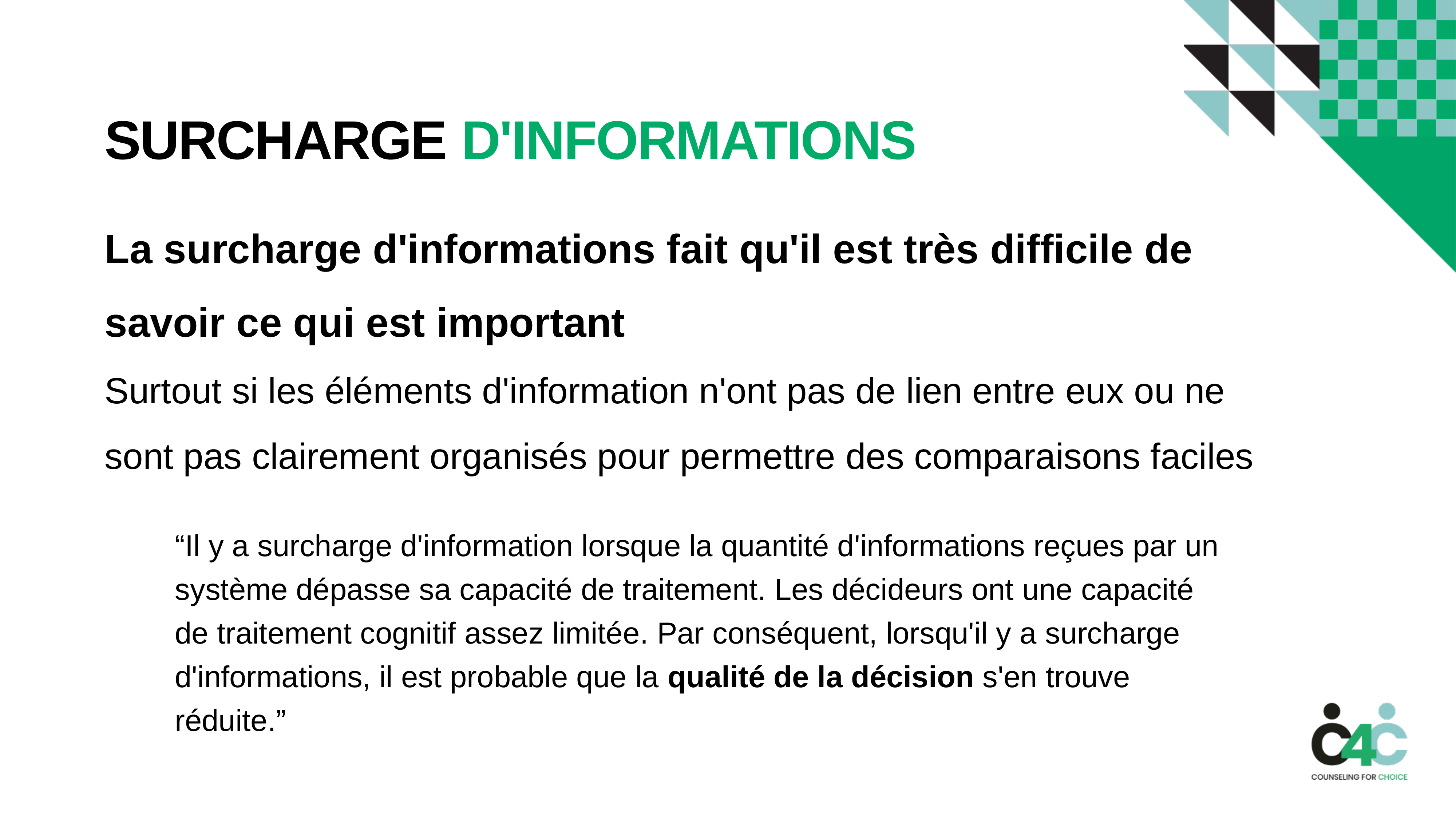

# Surcharge d'informations
La surcharge d'informations fait qu'il est très difficile de savoir ce qui est important
Surtout si les éléments d'information n'ont pas de lien entre eux ou ne sont pas clairement organisés pour permettre des comparaisons faciles
“Il y a surcharge d'information lorsque la quantité d'informations reçues par un système dépasse sa capacité de traitement. Les décideurs ont une capacité de traitement cognitif assez limitée. Par conséquent, lorsqu'il y a surcharge d'informations, il est probable que la qualité de la décision s'en trouve réduite.”